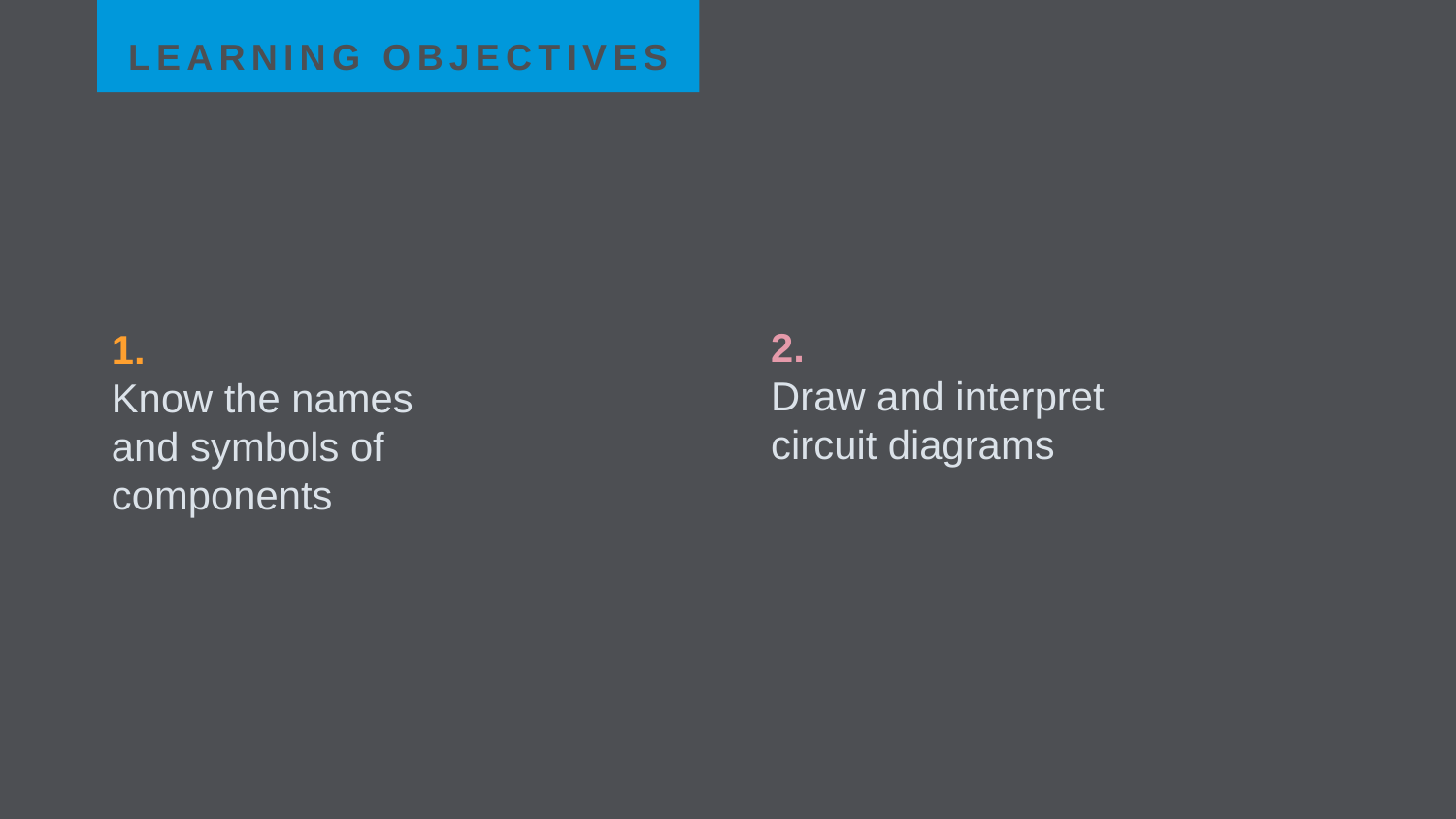

LEARNING OBJECTIVES
2.
Draw and interpret circuit diagrams
1.
Know the names and symbols of components